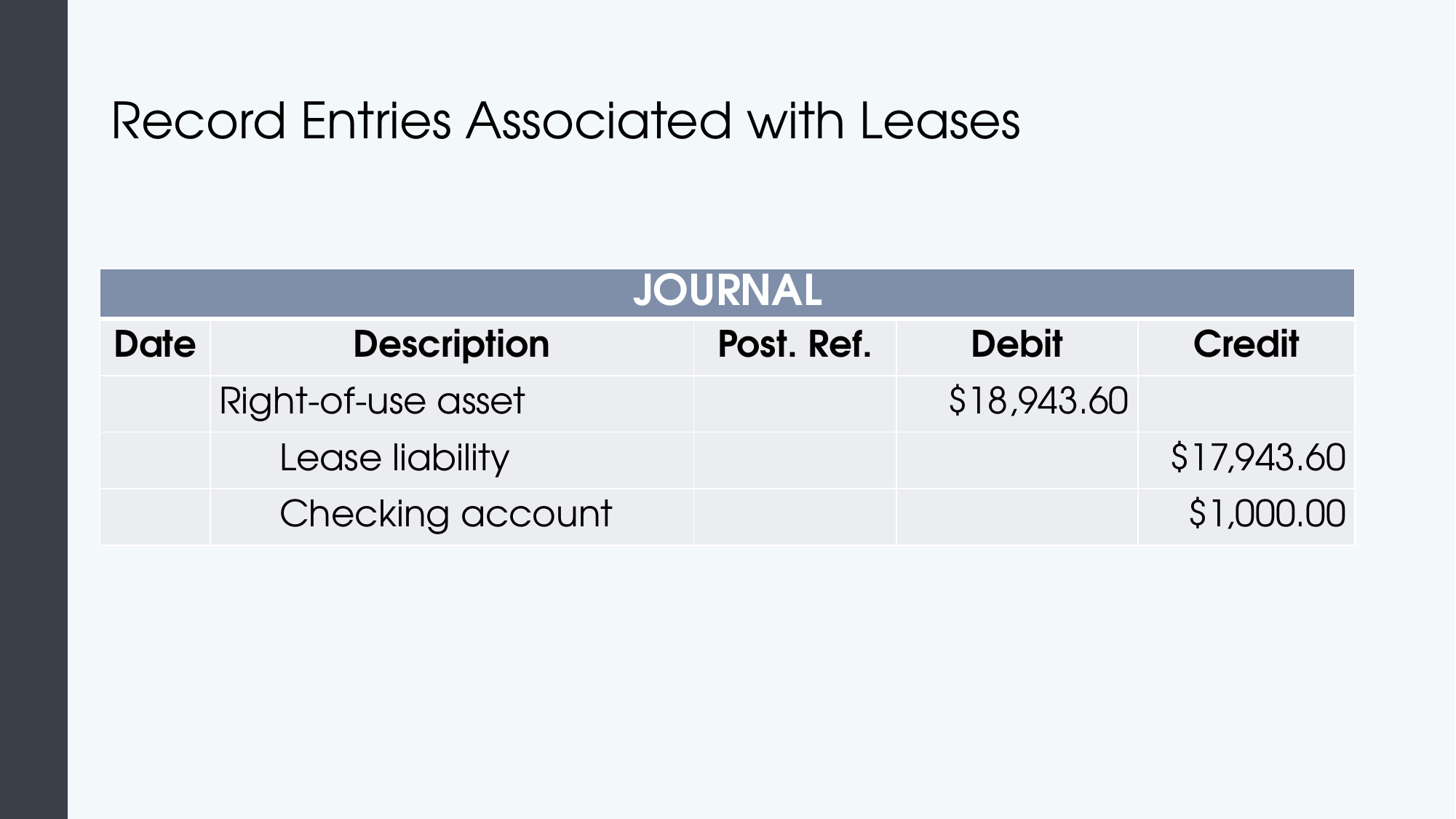

# Record Entries Associated with Leases
| JOURNAL |  |  |  |  |
| --- | --- | --- | --- | --- |
| Date | Description | Post. Ref. | Debit | Credit |
|  | Right-of-use asset |  | $18,943.60 |  |
|  | Lease liability |  |  | $17,943.60 |
|  | Checking account |  |  | $1,000.00 |